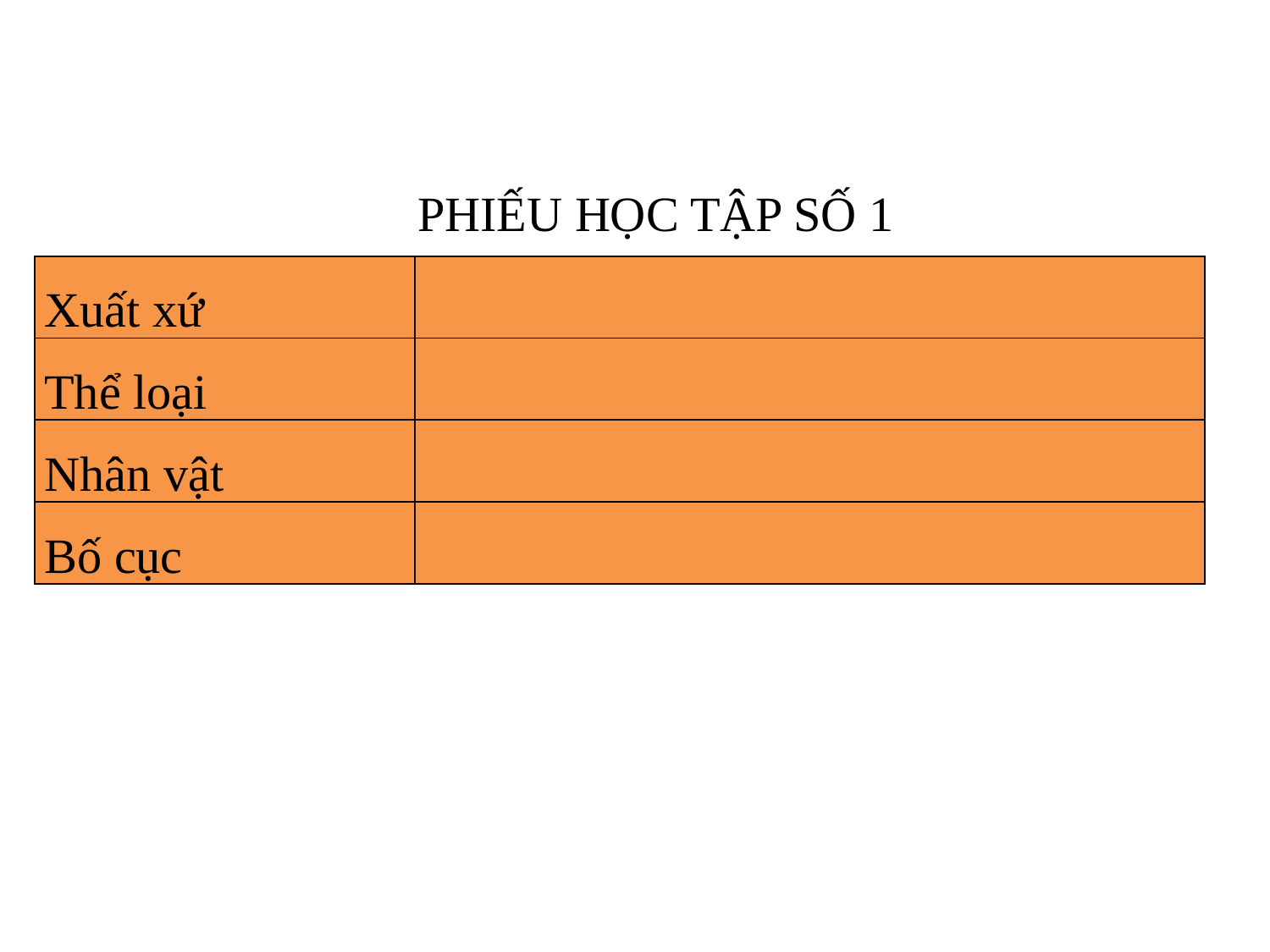

PHIẾU HỌC TẬP SỐ 1
| Xuất xứ |  |
| --- | --- |
| Thể loại |  |
| Nhân vật |  |
| Bố cục |  |